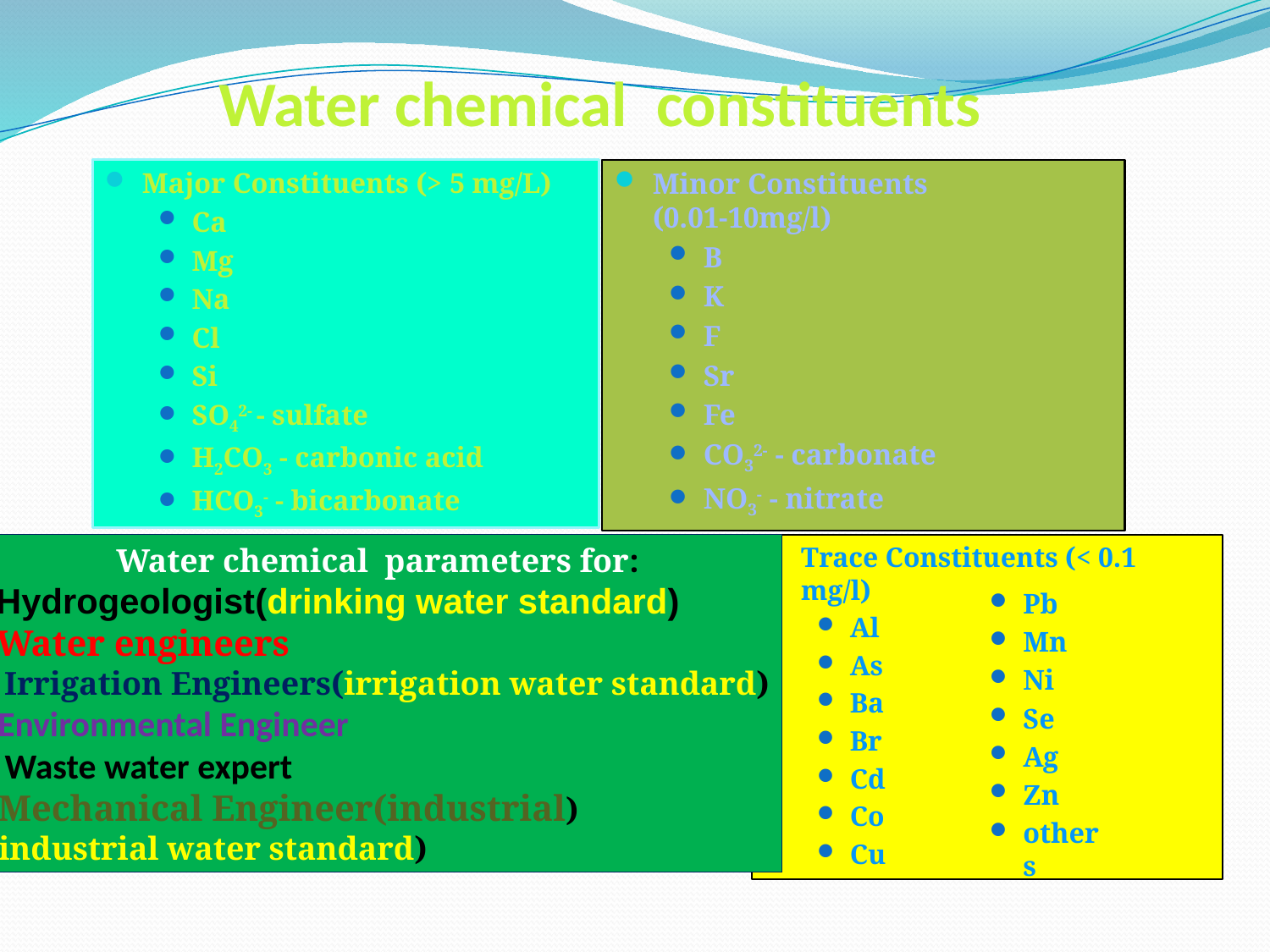

# Water chemical  constituents
Major Constituents (> 5 mg/L)
Ca
Mg
Na
Cl
Si
SO42- - sulfate
H2CO3 - carbonic acid
HCO3- - bicarbonate

Minor Constituents (0.01-10mg/l)
B
K
F
Sr
Fe
CO32- - carbonate
NO3- - nitrate
Water chemical  parameters for:
-Hydrogeologist(drinking water standard)
-Water engineers
- Irrigation Engineers(irrigation water standard)
Environmental Engineer
 Waste water expert
Mechanical Engineer(industrial)
(industrial water standard)
Trace Constituents (< 0.1 mg/l)
Al
As
Ba
Br
Cd
Co
Cu

Pb
Mn
Ni
Se
Ag
Zn
others